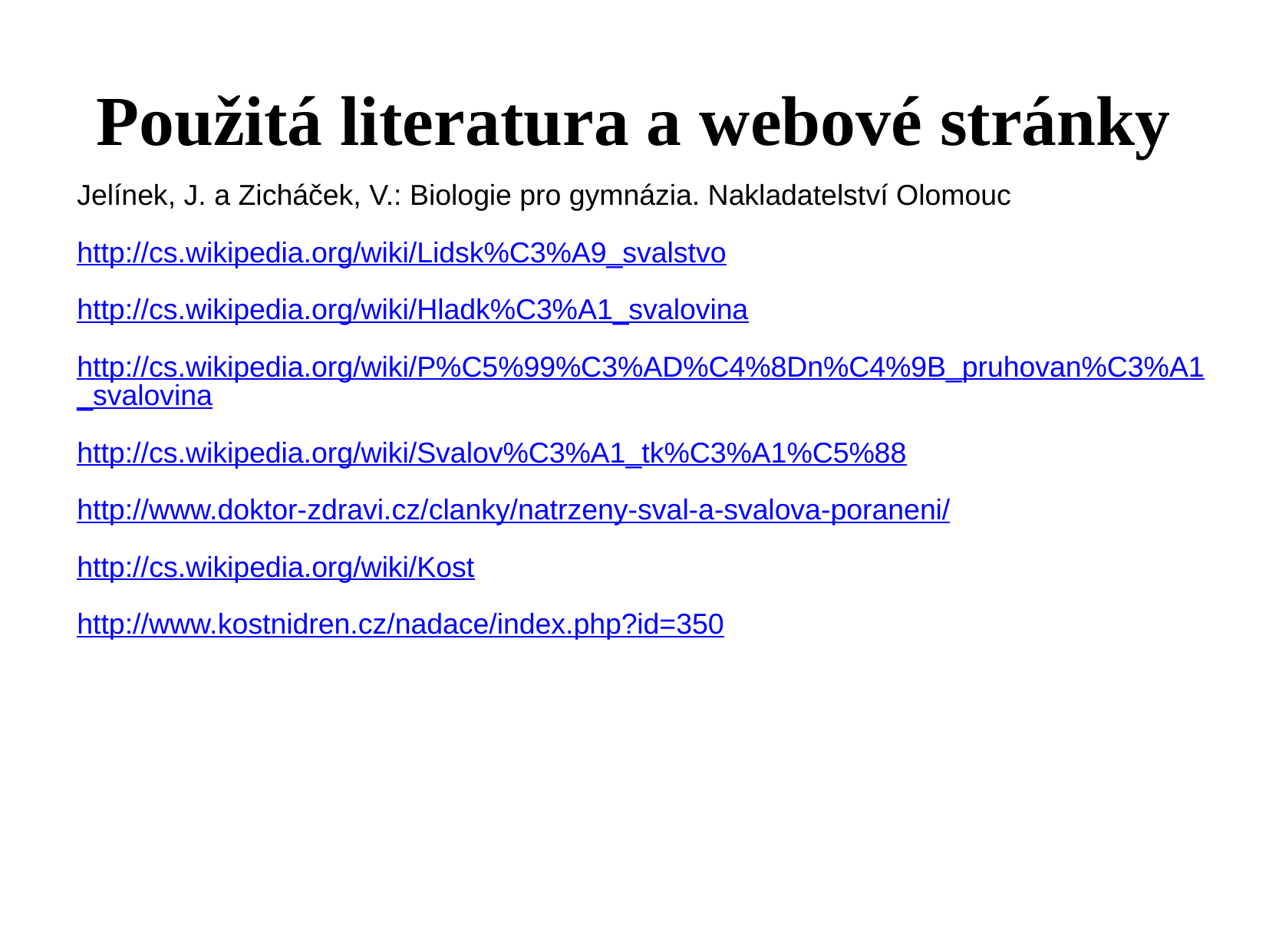

# Použitá literatura a webové stránky
Jelínek, J. a Zicháček, V.: Biologie pro gymnázia. Nakladatelství Olomouc
http://cs.wikipedia.org/wiki/Lidsk%C3%A9_svalstvo
http://cs.wikipedia.org/wiki/Hladk%C3%A1_svalovina
http://cs.wikipedia.org/wiki/P%C5%99%C3%AD%C4%8Dn%C4%9B_pruhovan%C3%A1_svalovina
http://cs.wikipedia.org/wiki/Svalov%C3%A1_tk%C3%A1%C5%88
http://www.doktor-zdravi.cz/clanky/natrzeny-sval-a-svalova-poraneni/
http://cs.wikipedia.org/wiki/Kost
http://www.kostnidren.cz/nadace/index.php?id=350